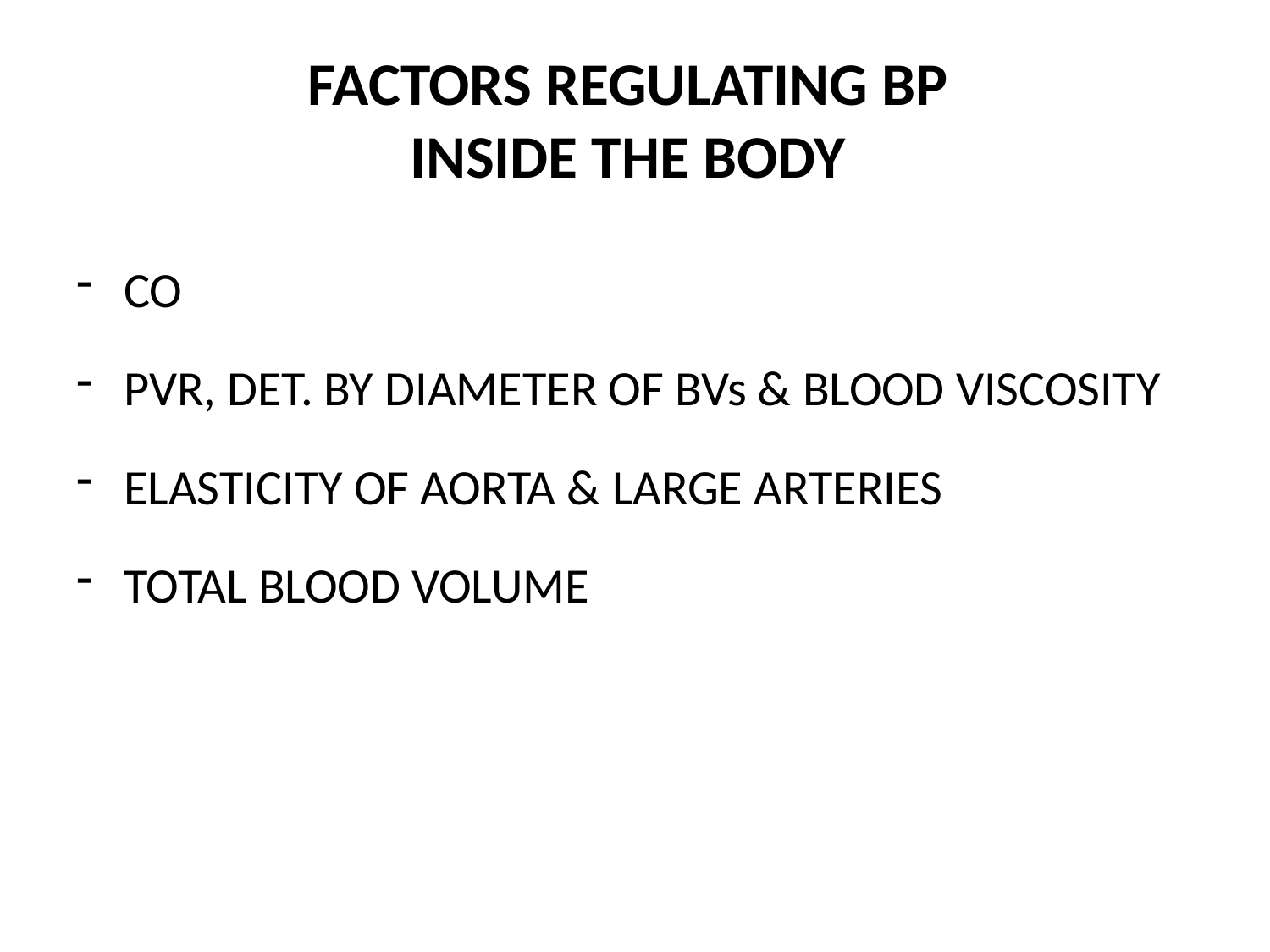

# FACTORS REGULATING BP INSIDE THE BODY
CO
PVR, DET. BY DIAMETER OF BVs & BLOOD VISCOSITY
ELASTICITY OF AORTA & LARGE ARTERIES
TOTAL BLOOD VOLUME